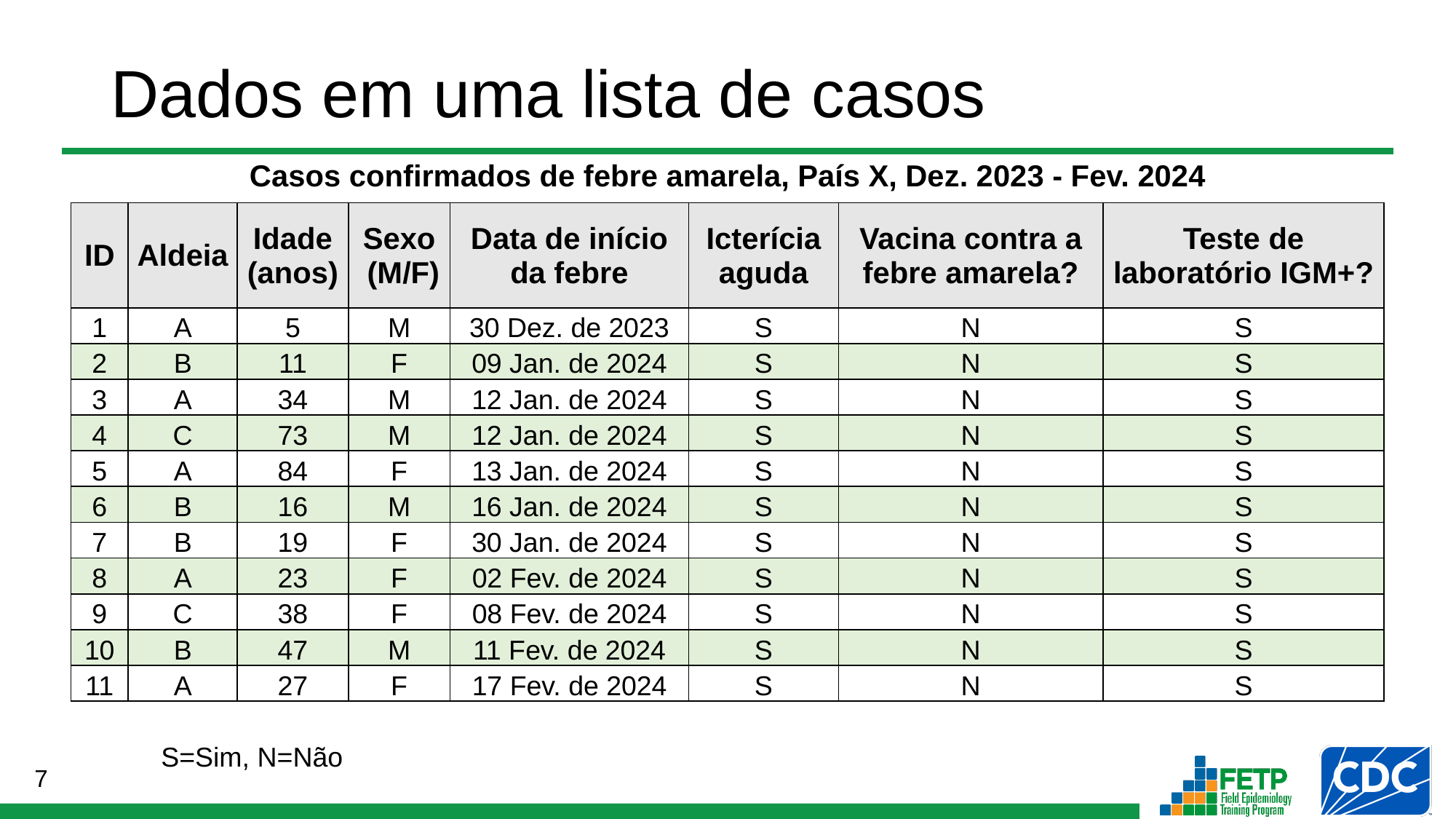

# Dados em uma lista de casos
Casos confirmados de febre amarela, País X, Dez. 2023 - Fev. 2024
| ID | Aldeia | Idade (anos) | Sexo (M/F) | Data de início da febre | Icterícia aguda | Vacina contra a febre amarela? | Teste de laboratório IGM+? |
| --- | --- | --- | --- | --- | --- | --- | --- |
| 1 | A | 5 | M | 30 Dez. de 2023 | S | N | S |
| 2 | B | 11 | F | 09 Jan. de 2024 | S | N | S |
| 3 | A | 34 | M | 12 Jan. de 2024 | S | N | S |
| 4 | C | 73 | M | 12 Jan. de 2024 | S | N | S |
| 5 | A | 84 | F | 13 Jan. de 2024 | S | N | S |
| 6 | B | 16 | M | 16 Jan. de 2024 | S | N | S |
| 7 | B | 19 | F | 30 Jan. de 2024 | S | N | S |
| 8 | A | 23 | F | 02 Fev. de 2024 | S | N | S |
| 9 | C | 38 | F | 08 Fev. de 2024 | S | N | S |
| 10 | B | 47 | M | 11 Fev. de 2024 | S | N | S |
| 11 | A | 27 | F | 17 Fev. de 2024 | S | N | S |
S=Sim, N=Não